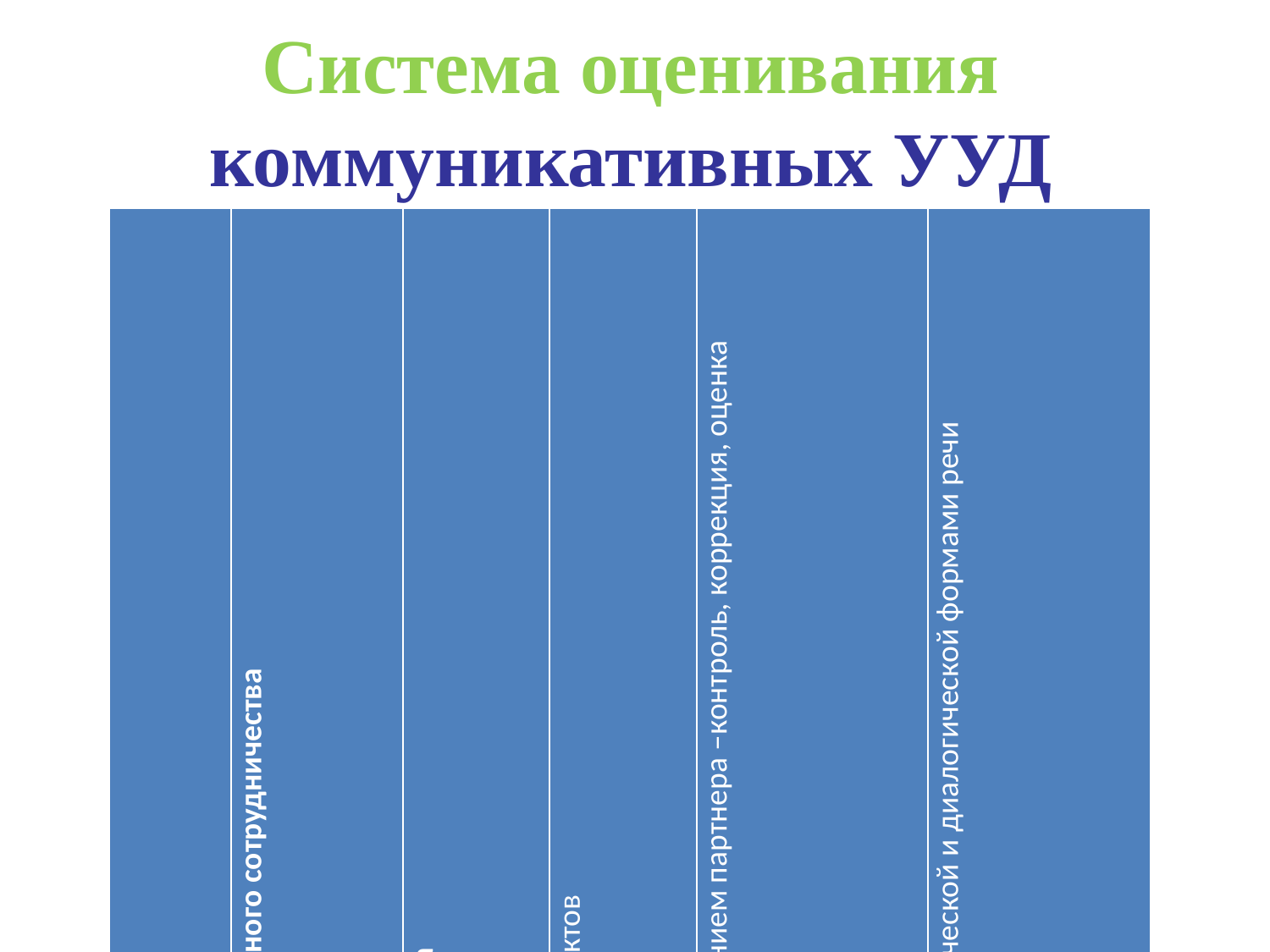

# Система оценивания коммуникативных УУД
| Класс / УУД | Планирование учебного сотрудничества | Постановка вопроса | Разрешение конфликтов | Управление поведением партнера –контроль, коррекция, оценка действий | Владение монологической и диалогической формами речи |
| --- | --- | --- | --- | --- | --- |
| 5 | + | + |  |  | + |
| 6 | + | + |  |  | + |
| 7 | + | + | + |  | + |
| 8 | + | + | + |  | + |
| 9 | + | + | + | + | + |